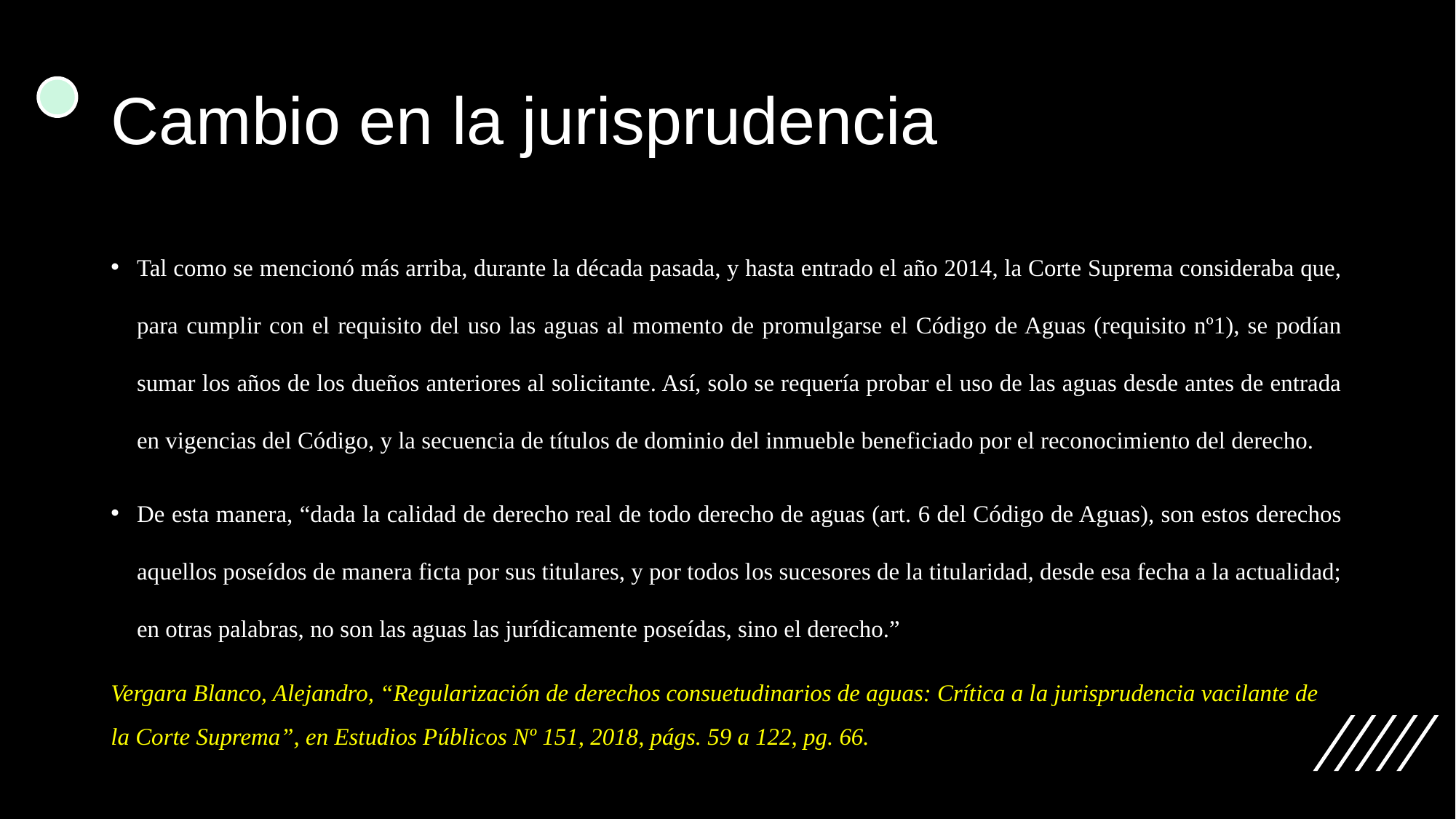

# Cambio en la jurisprudencia
Tal como se mencionó más arriba, durante la década pasada, y hasta entrado el año 2014, la Corte Suprema consideraba que, para cumplir con el requisito del uso las aguas al momento de promulgarse el Código de Aguas (requisito nº1), se podían sumar los años de los dueños anteriores al solicitante. Así, solo se requería probar el uso de las aguas desde antes de entrada en vigencias del Código, y la secuencia de títulos de dominio del inmueble beneficiado por el reconocimiento del derecho.
De esta manera, “dada la calidad de derecho real de todo derecho de aguas (art. 6 del Código de Aguas), son estos derechos aquellos poseídos de manera ficta por sus titulares, y por todos los sucesores de la titularidad, desde esa fecha a la actualidad; en otras palabras, no son las aguas las jurídicamente poseídas, sino el derecho.”
Vergara Blanco, Alejandro, “Regularización de derechos consuetudinarios de aguas: Crítica a la jurisprudencia vacilante de la Corte Suprema”, en Estudios Públicos Nº 151, 2018, págs. 59 a 122, pg. 66.